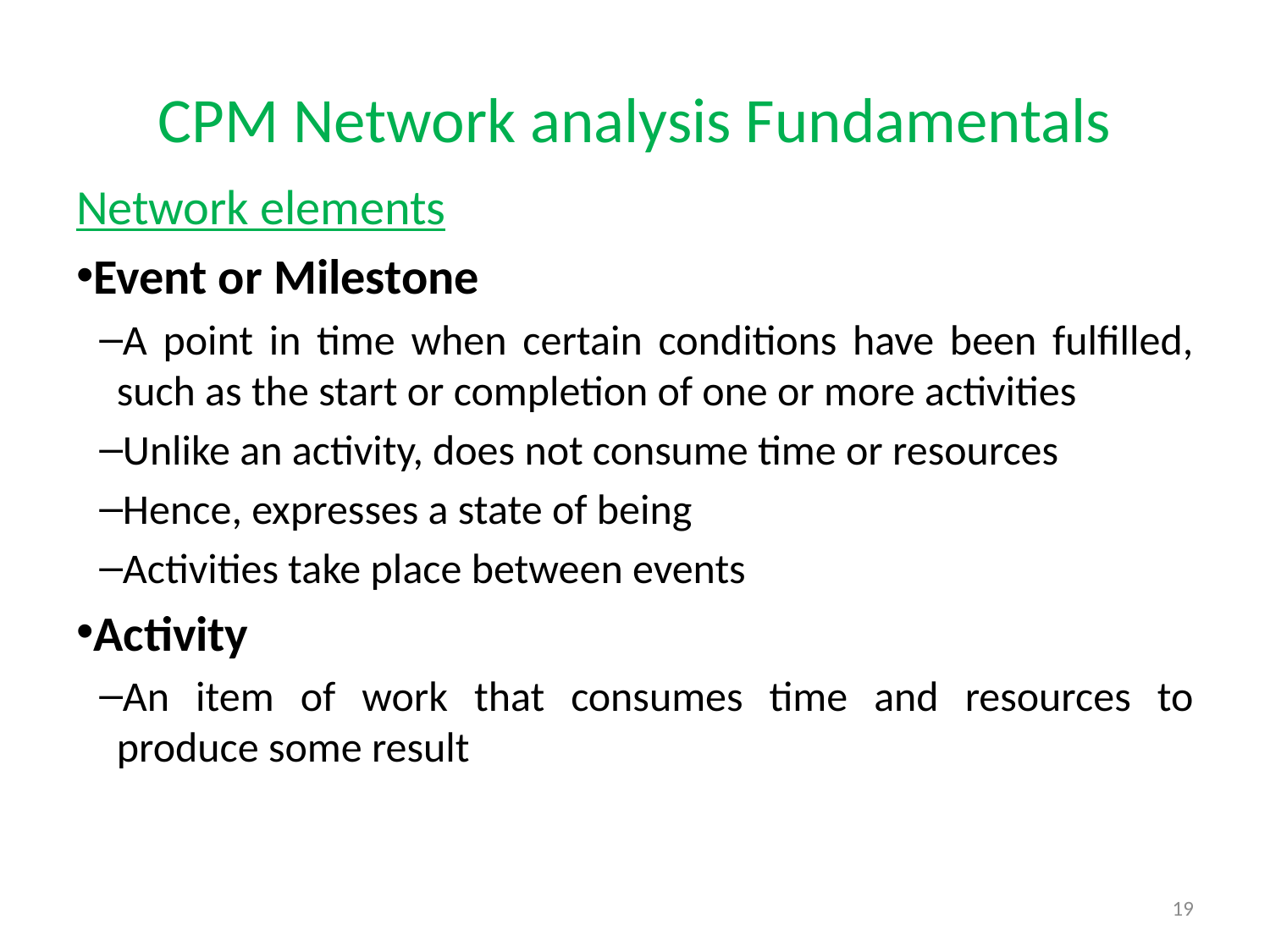

# CPM Network analysis Fundamentals
Network elements
Event or Milestone
A point in time when certain conditions have been fulfilled, such as the start or completion of one or more activities
Unlike an activity, does not consume time or resources
Hence, expresses a state of being
Activities take place between events
Activity
An item of work that consumes time and resources to produce some result
19